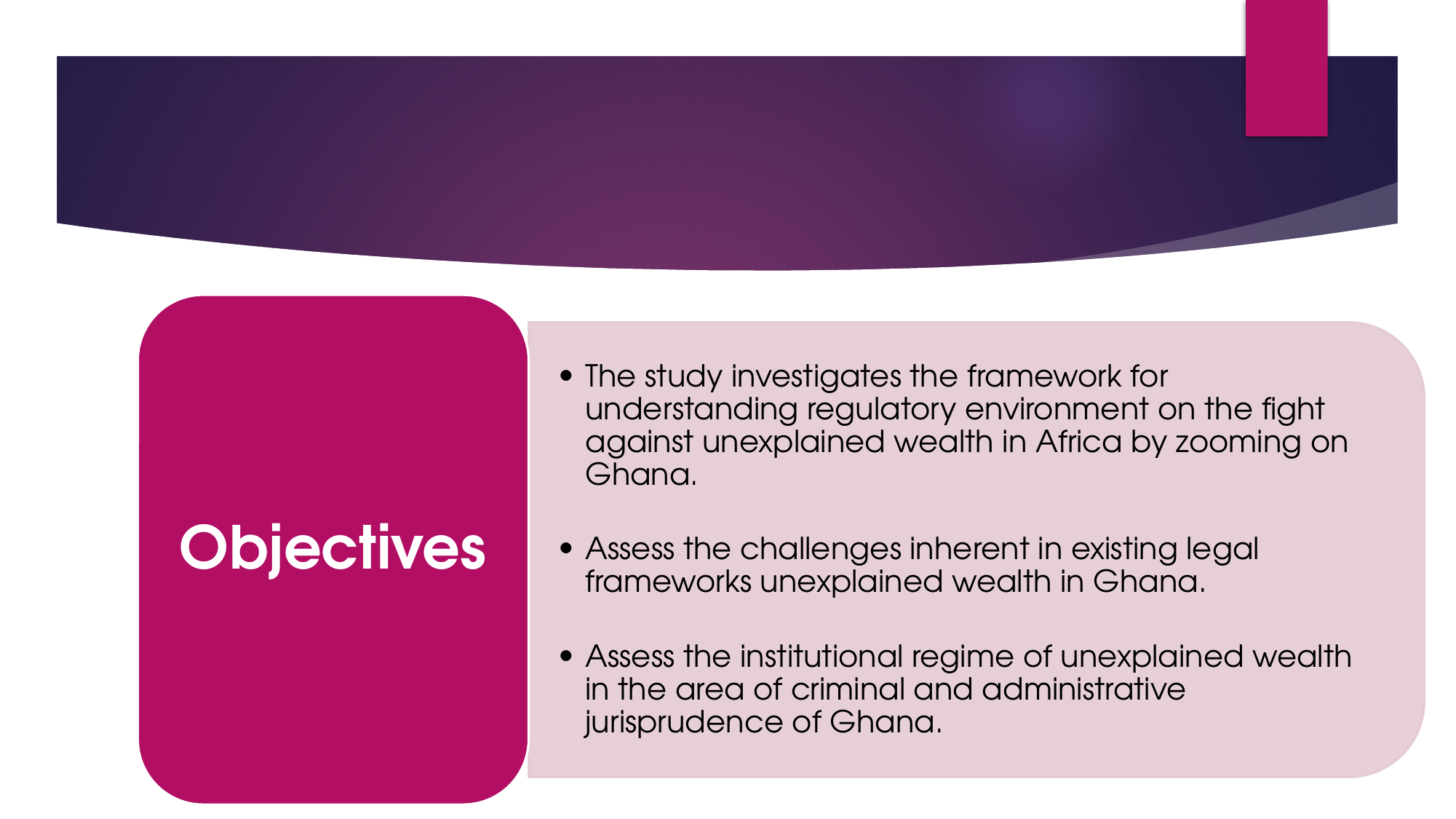

#

Objectives
The study investigates the framework for understanding regulatory environment on the fight against unexplained wealth in Africa by zooming on Ghana.

Assess the challenges inherent in existing legal frameworks unexplained wealth in Ghana.

Assess the institutional regime of unexplained wealth in the area of criminal and administrative jurisprudence of Ghana.